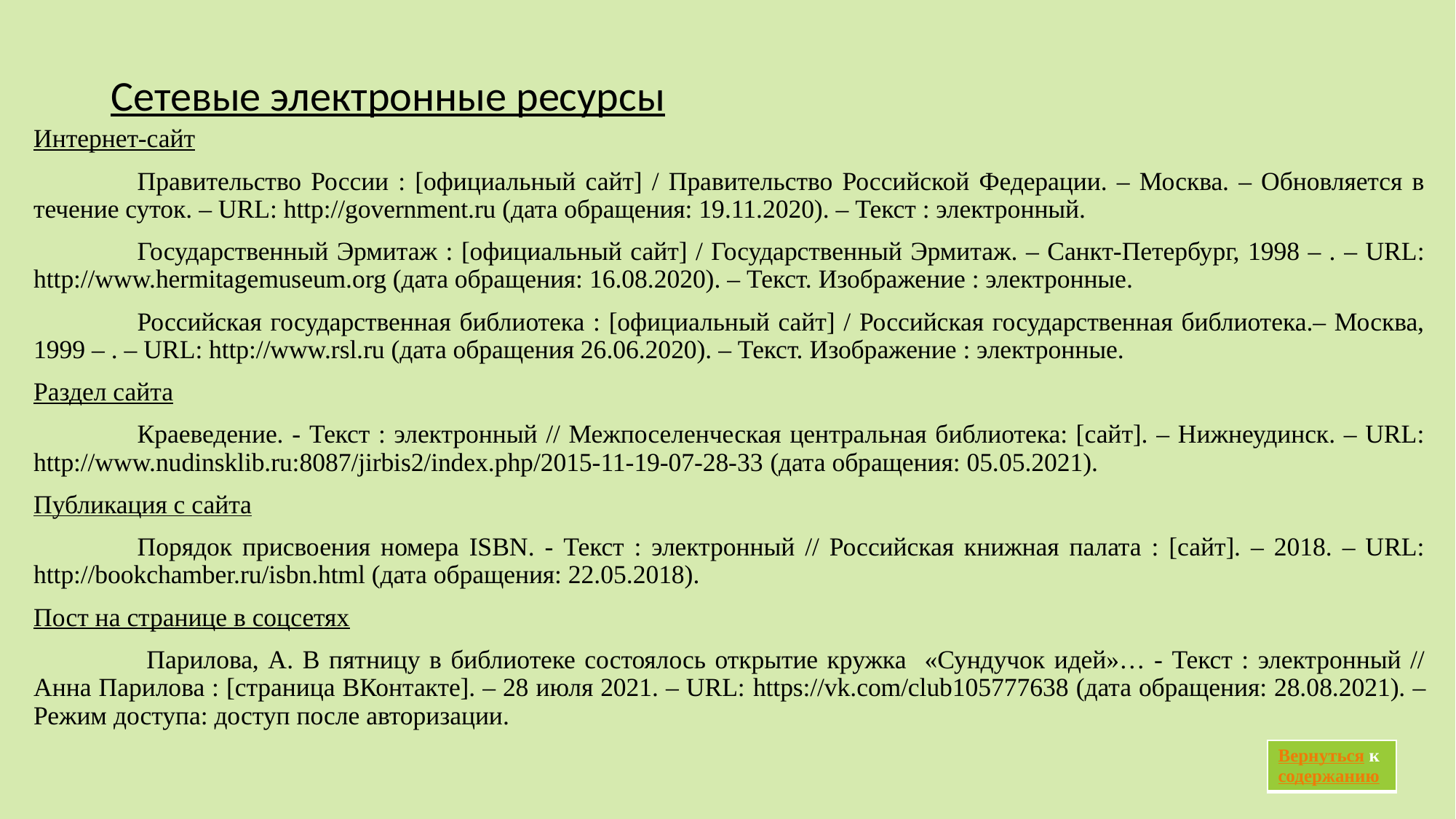

# Сетевые электронные ресурсы
Интернет-сайт
	Правительство России : [официальный сайт] / Правительство Российской Федерации. – Москва. – Обновляется в течение суток. – URL: http://government.ru (дата обращения: 19.11.2020). – Текст : электронный.
	Государственный Эрмитаж : [официальный сайт] / Государственный Эрмитаж. – Санкт-Петербург, 1998 – . – URL: http://www.hermitagemuseum.org (дата обращения: 16.08.2020). – Текст. Изображение : электронные.
	Российская государственная библиотека : [официальный сайт] / Российская государственная библиотека.– Москва, 1999 – . – URL: http://www.rsl.ru (дата обращения 26.06.2020). – Текст. Изображение : электронные.
Раздел сайта
	Краеведение. - Текст : электронный // Межпоселенческая центральная библиотека: [сайт]. – Нижнеудинск. – URL: http://www.nudinsklib.ru:8087/jirbis2/index.php/2015-11-19-07-28-33 (дата обращения: 05.05.2021).
Публикация с сайта
	Порядок присвоения номера ISBN. - Текст : электронный // Российская книжная палата : [сайт]. – 2018. – URL: http://bookchamber.ru/isbn.html (дата обращения: 22.05.2018).
Пост на странице в соцсетях
	 Парилова, А. В пятницу в библиотеке состоялось открытие кружка  «Сундучок идей»… - Текст : электронный // Анна Парилова : [страница ВКонтакте]. – 28 июля 2021. – URL: https://vk.com/club105777638 (дата обращения: 28.08.2021). – Режим доступа: доступ после авторизации.
| Вернуться к содержанию |
| --- |